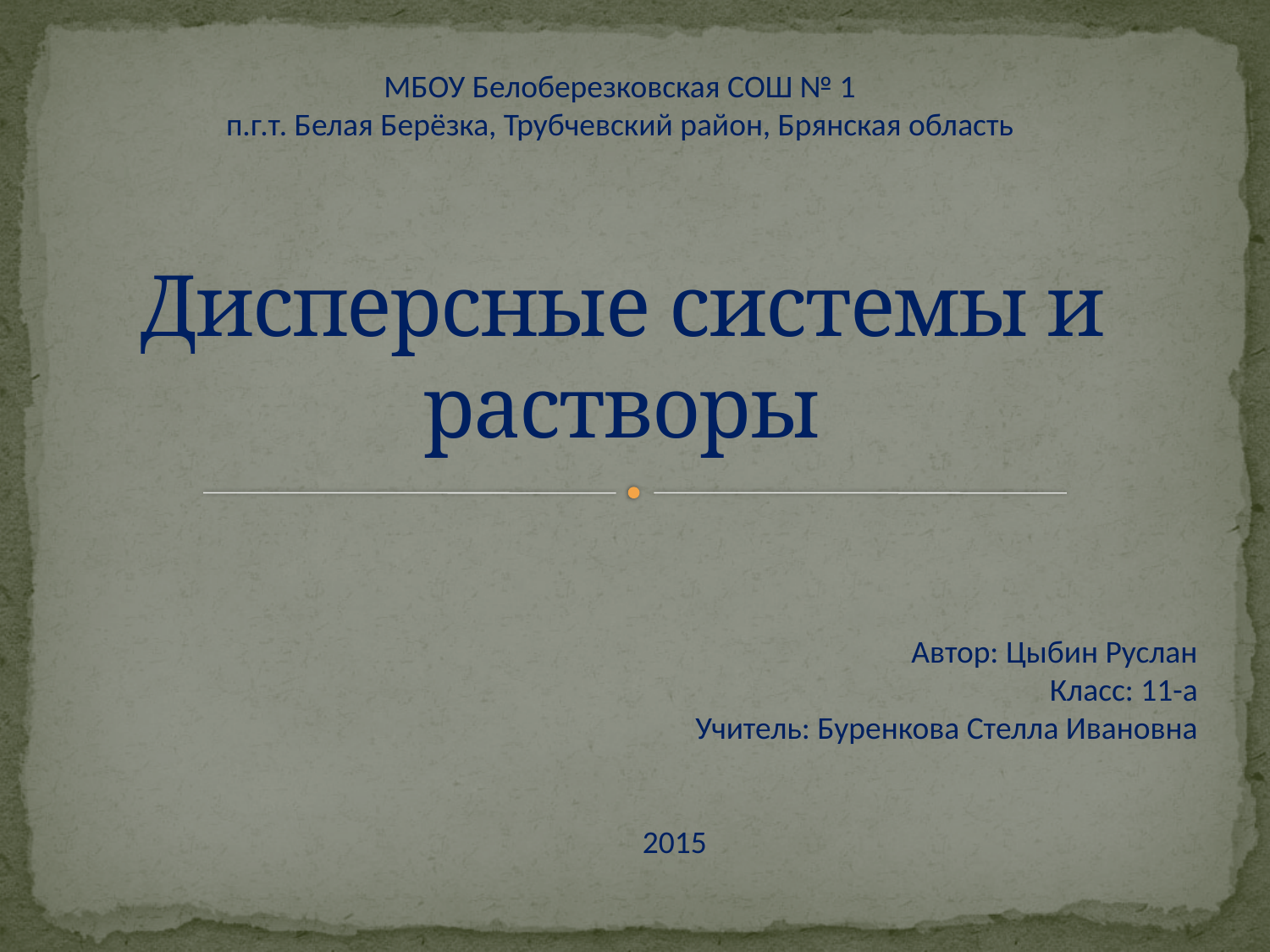

МБОУ Белоберезковская СОШ № 1
п.г.т. Белая Берёзка, Трубчевский район, Брянская область
# Дисперсные системы и растворы
Автор: Цыбин Руслан
Класс: 11-а
Учитель: Буренкова Стелла Ивановна

2015